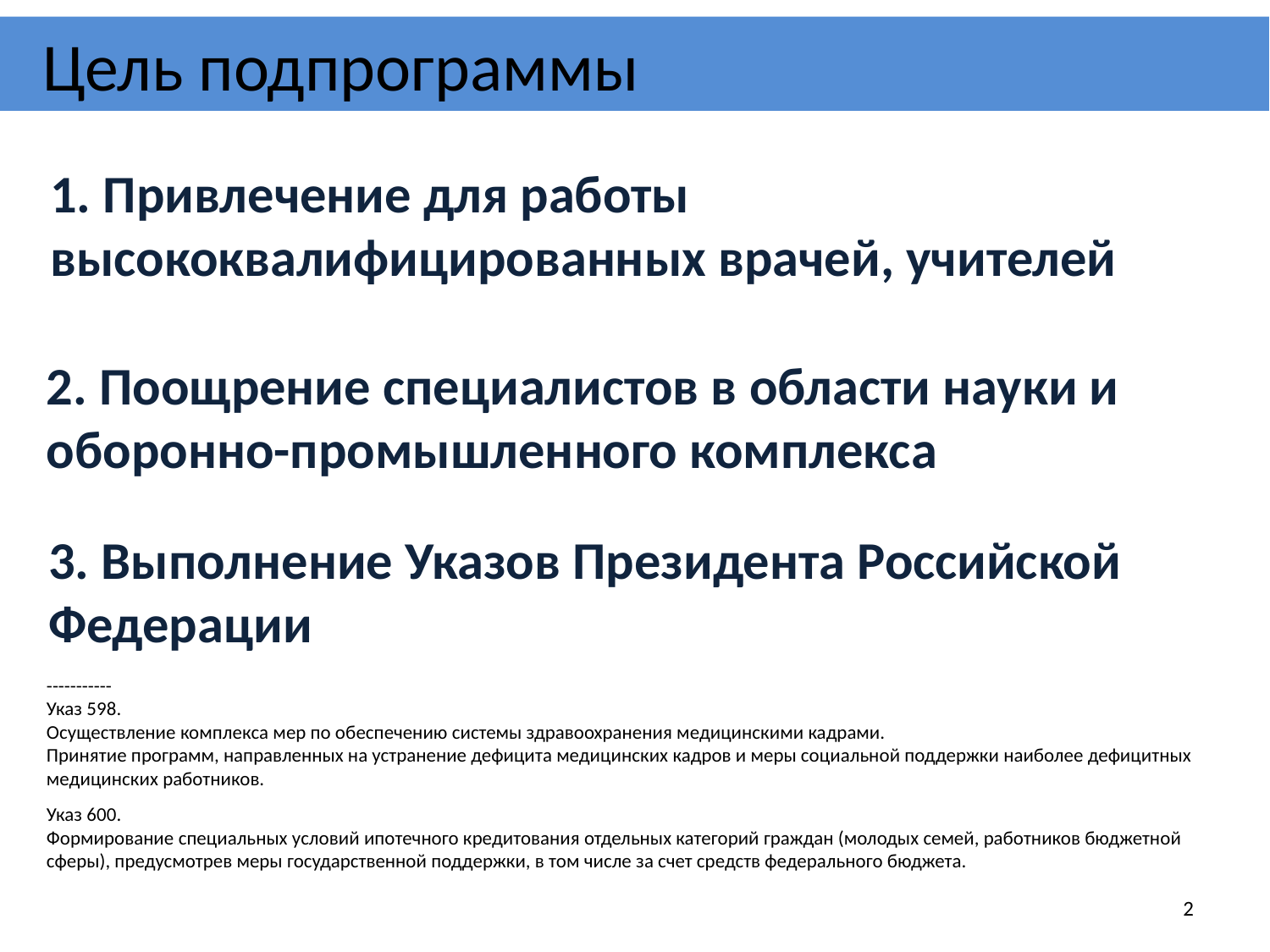

# Цель подпрограммы
1. Привлечение для работы высококвалифицированных врачей, учителей
2. Поощрение специалистов в области науки и оборонно-промышленного комплекса
3. Выполнение Указов Президента Российской Федерации
-----------
Указ 598.
Осуществление комплекса мер по обеспечению системы здравоохранения медицинскими кадрами.
Принятие программ, направленных на устранение дефицита медицинских кадров и меры социальной поддержки наиболее дефицитных медицинских работников.
Указ 600.
Формирование специальных условий ипотечного кредитования отдельных категорий граждан (молодых семей, работников бюджетной сферы), предусмотрев меры государственной поддержки, в том числе за счет средств федерального бюджета.
2